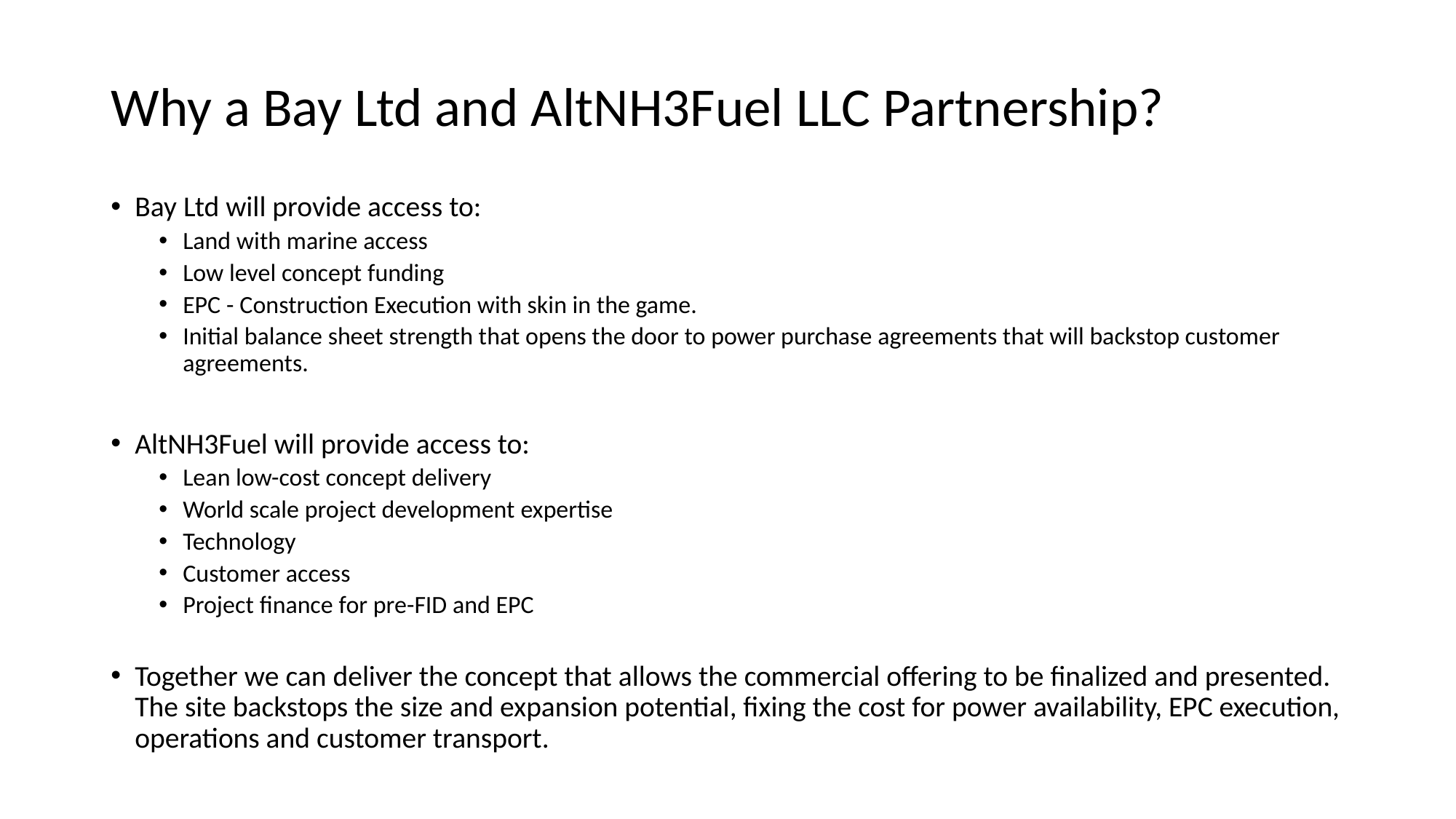

# Why a Bay Ltd and AltNH3Fuel LLC Partnership?
Bay Ltd will provide access to:
Land with marine access
Low level concept funding
EPC - Construction Execution with skin in the game.
Initial balance sheet strength that opens the door to power purchase agreements that will backstop customer agreements.

AltNH3Fuel will provide access to:
Lean low-cost concept delivery
World scale project development expertise
Technology
Customer access
Project finance for pre-FID and EPC

Together we can deliver the concept that allows the commercial offering to be finalized and presented. The site backstops the size and expansion potential, fixing the cost for power availability, EPC execution, operations and customer transport.